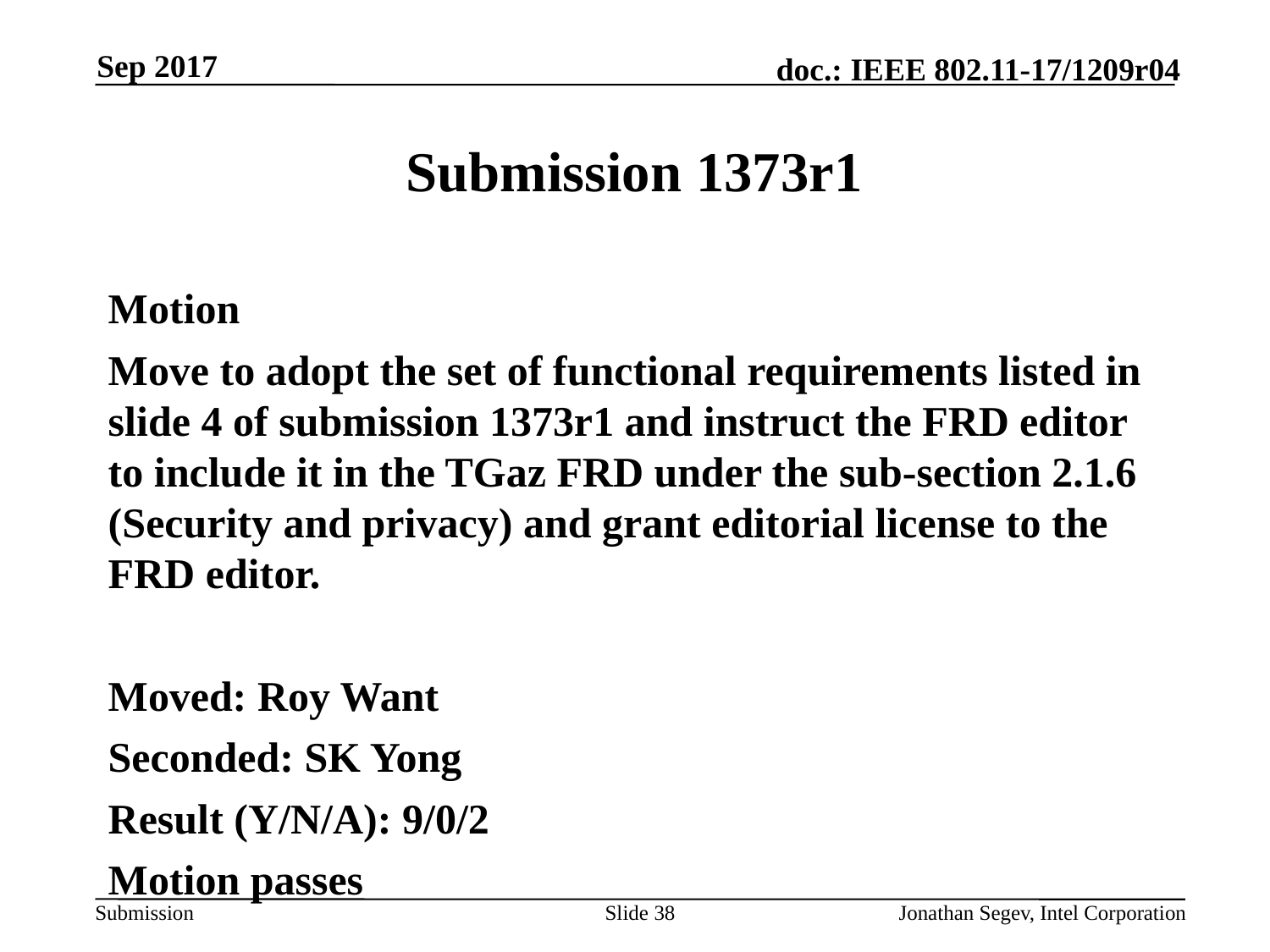

Sep 2017
# Submission 1373r1
Motion
Move to adopt the set of functional requirements listed in slide 4 of submission 1373r1 and instruct the FRD editor to include it in the TGaz FRD under the sub-section 2.1.6 (Security and privacy) and grant editorial license to the FRD editor.

Moved: Roy Want
Seconded: SK Yong
Result (Y/N/A): 9/0/2
Motion passes
Slide 38
Jonathan Segev, Intel Corporation